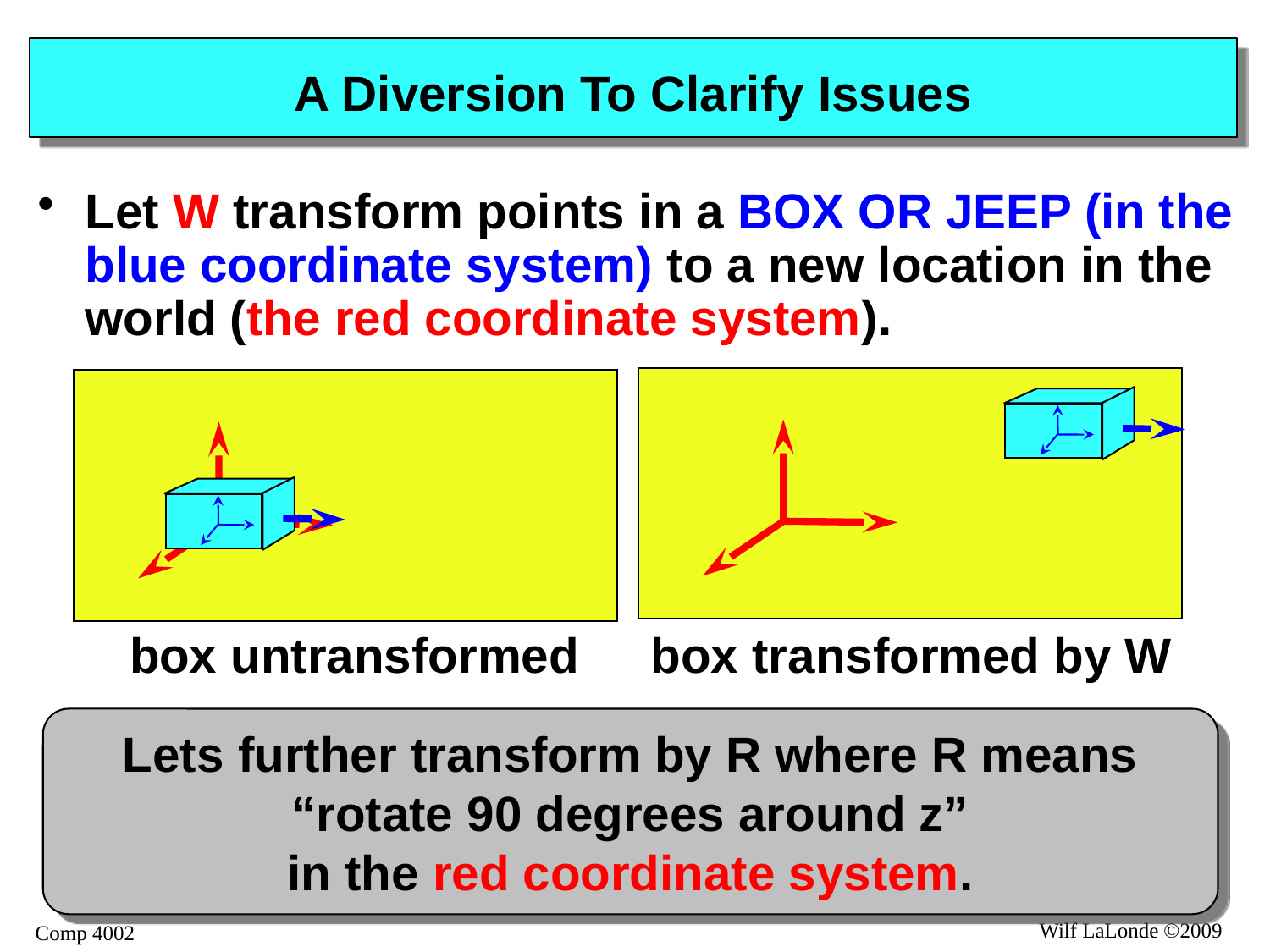

# A Diversion To Clarify Issues
Let W transform points in a BOX OR JEEP (in the blue coordinate system) to a new location in the world (the red coordinate system).

box untransformed
box transformed by W
Lets further transform by R where R means
“rotate 90 degrees around z”
in the red coordinate system.